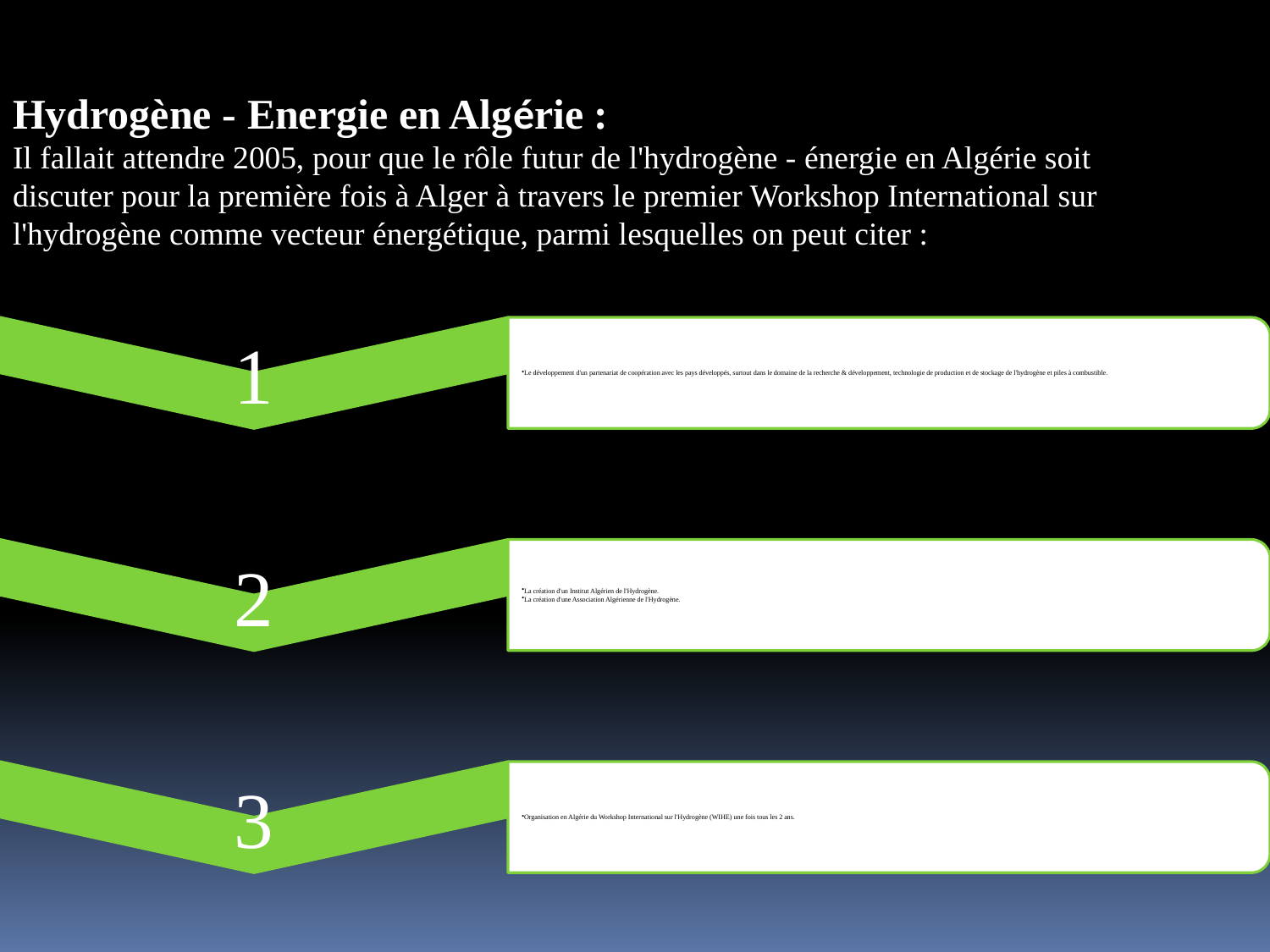

Hydrogène - Energie en Algérie :
Il fallait attendre 2005, pour que le rôle futur de l'hydrogène - énergie en Algérie soit discuter pour la première fois à Alger à travers le premier Workshop International sur l'hydrogène comme vecteur énergétique, parmi lesquelles on peut citer :
1
Le développement d'un partenariat de coopération avec les pays développés, surtout dans le domaine de la recherche & développement, technologie de production et de stockage de l'hydrogène et piles à combustible.
2
La création d'un Institut Algérien de l'Hydrogène.
3
Organisation en Algérie du Workshop International sur l'Hydrogène (WIHE) une fois tous les 2 ans.
La création d'une Association Algérienne de l'Hydrogène.